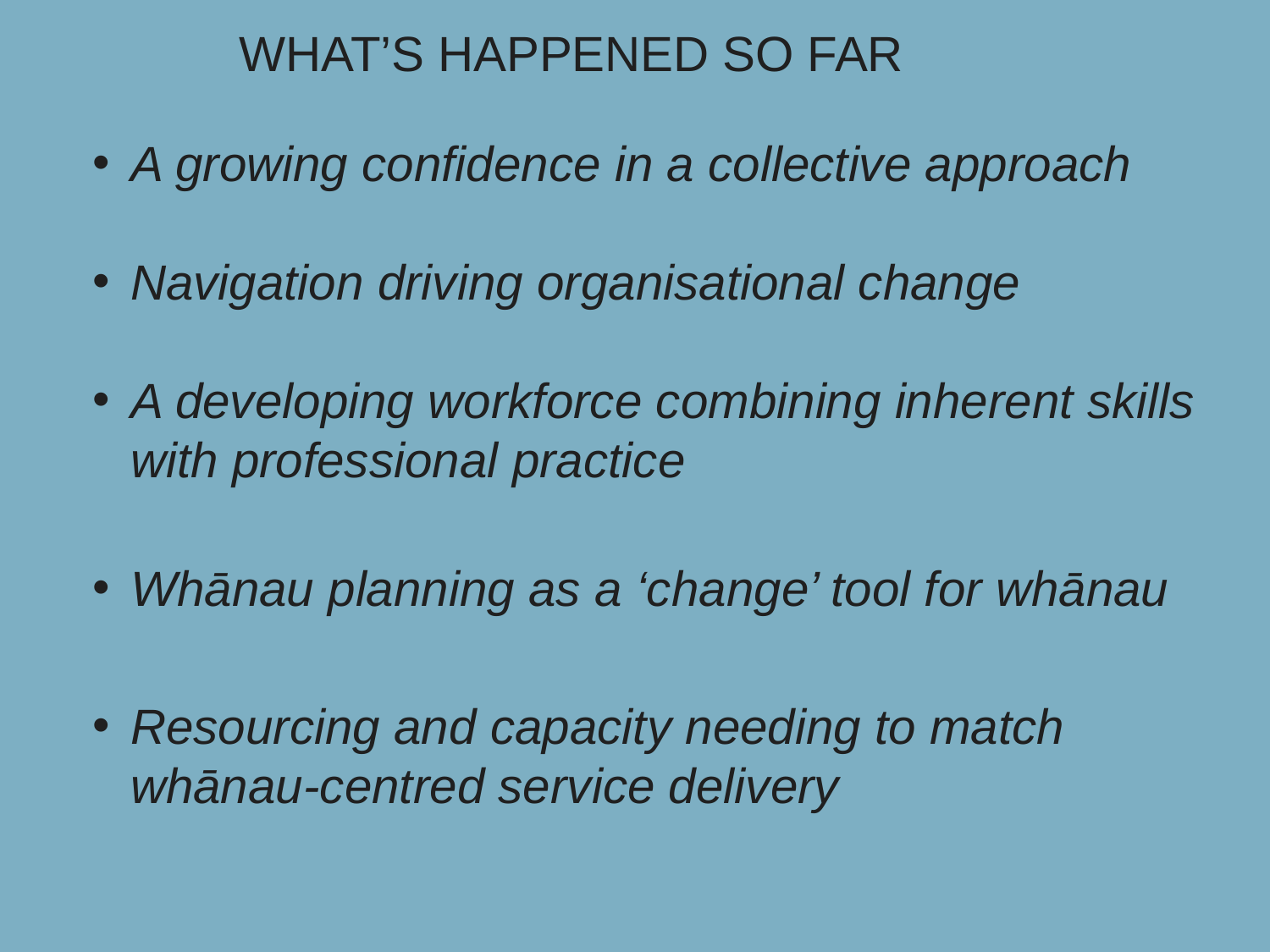

What’s Happened so far
A growing confidence in a collective approach

Navigation driving organisational change

A developing workforce combining inherent skills with professional practice

Whānau planning as a ‘change’ tool for whānau

Resourcing and capacity needing to match whānau-centred service delivery